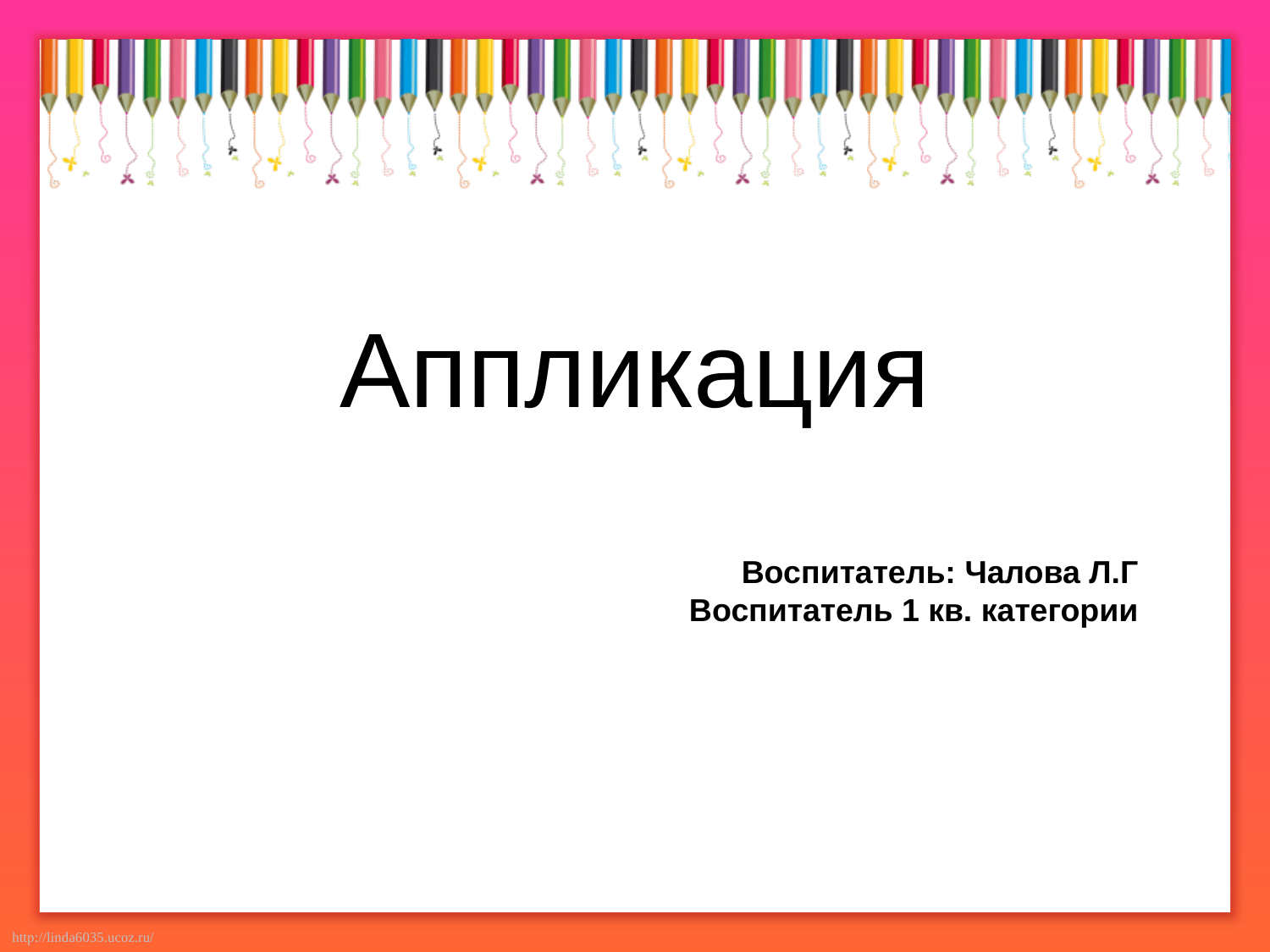

Воспитатель: Чалова Л.Г
Воспитатель 1 кв. категории
# Аппликация